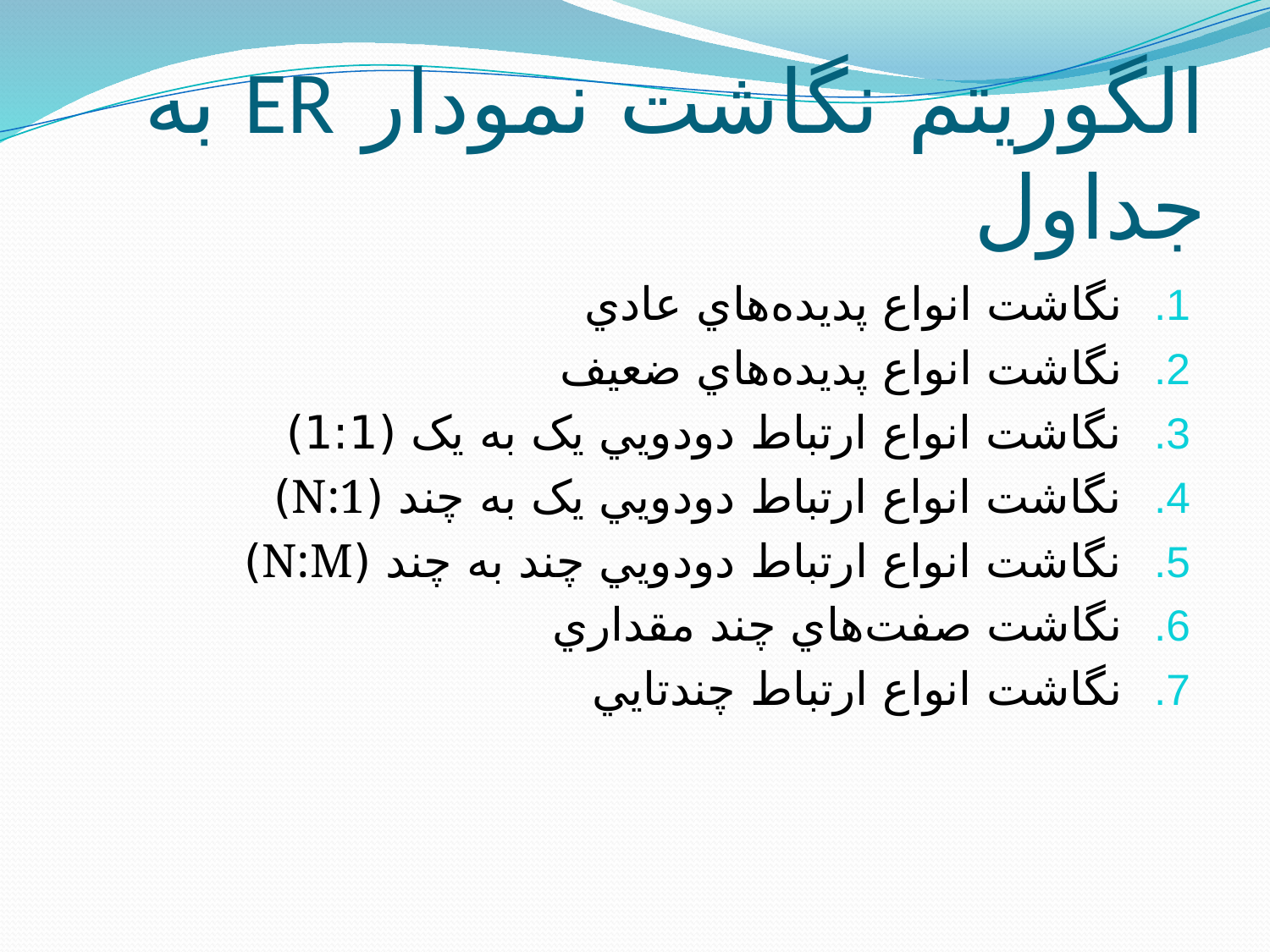

# الگوريتم نگاشت نمودار ER به جداول
نگاشت انواع پديده‌هاي عادي
نگاشت انواع پديده‌هاي ضعيف
نگاشت انواع ارتباط دودويي يک به يک (1:1)
نگاشت انواع ارتباط دودويي يک به چند (N:1)
نگاشت انواع ارتباط دودويي چند به چند (N:M)
نگاشت صفت‌هاي چند مقداري
نگاشت انواع ارتباط چندتايي